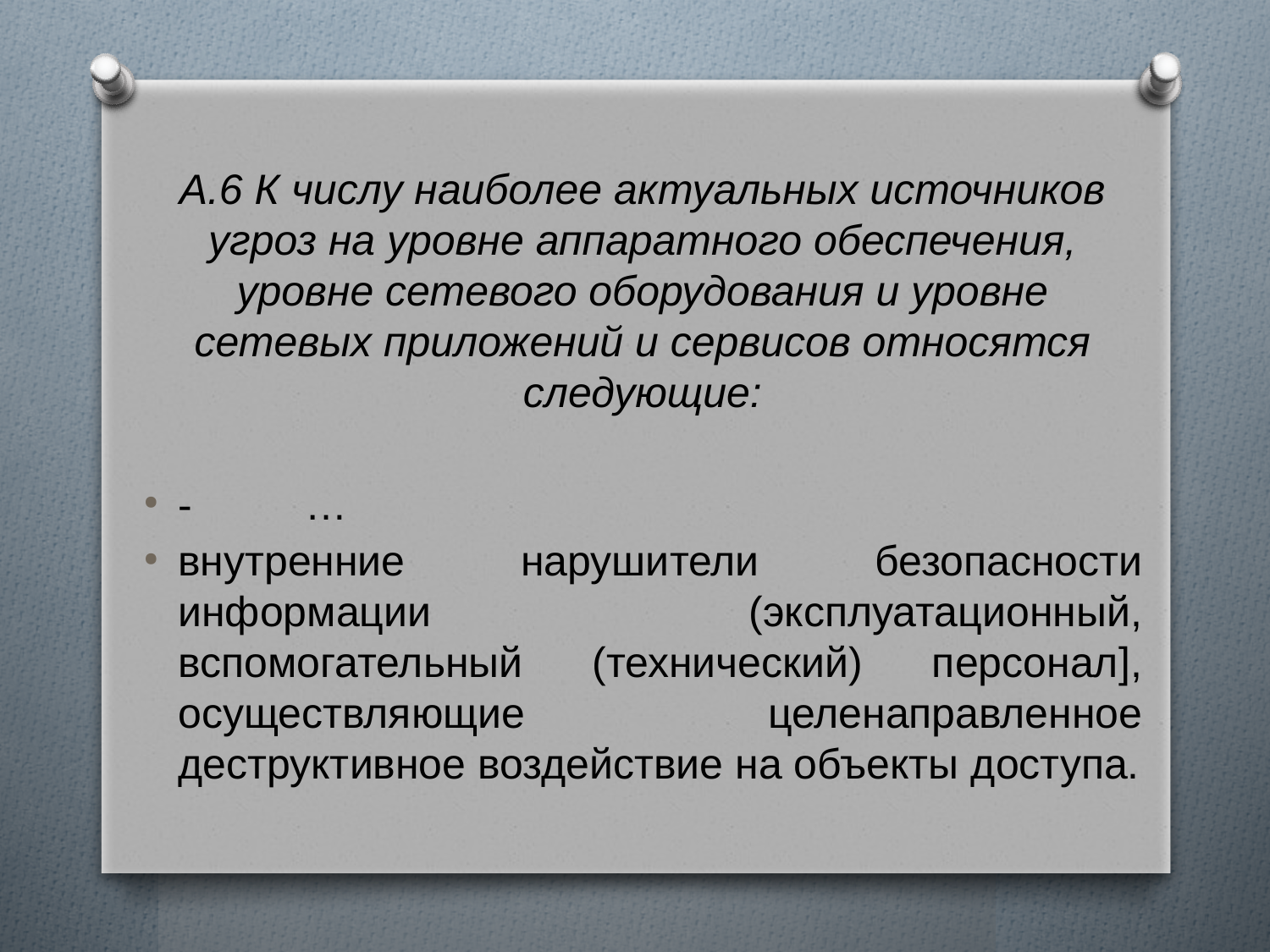

А.6 К числу наиболее актуальных источников угроз на уровне аппаратного обеспечения, уровне сетевого оборудования и уровне сетевых приложений и сервисов относятся следующие:

-	…
внутренние нарушители безопасности информации (эксплуатационный, вспомогательный (технический) персонал], осуществляющие целенаправленное деструктивное воздействие на объекты доступа.